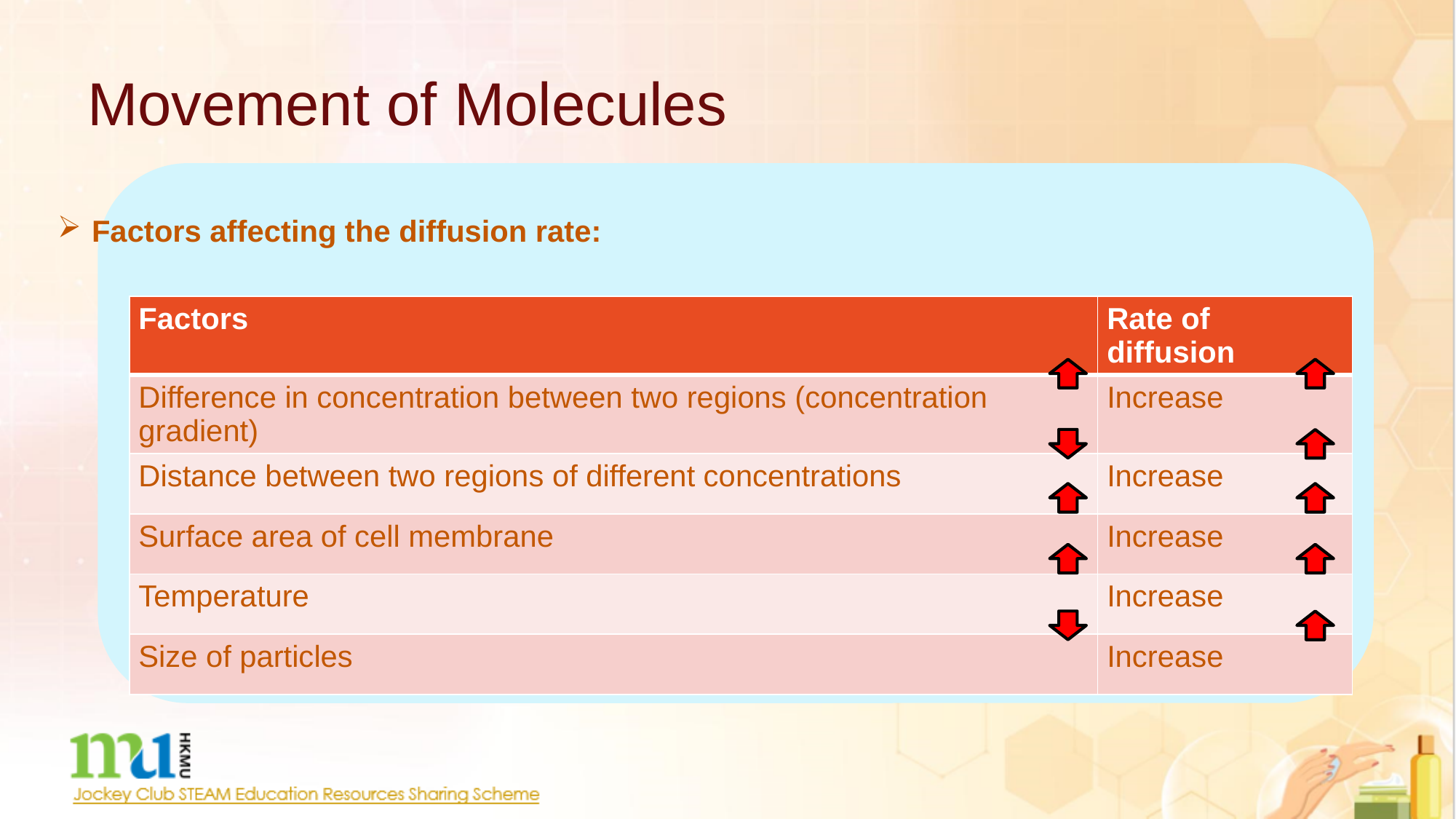

# Movement of Molecules

Factors affecting the diffusion rate:
| Factors | Rate of diffusion |
| --- | --- |
| Difference in concentration between two regions (concentration gradient) | Increase |
| Distance between two regions of different concentrations | Increase |
| Surface area of cell membrane | Increase |
| Temperature | Increase |
| Size of particles | Increase |